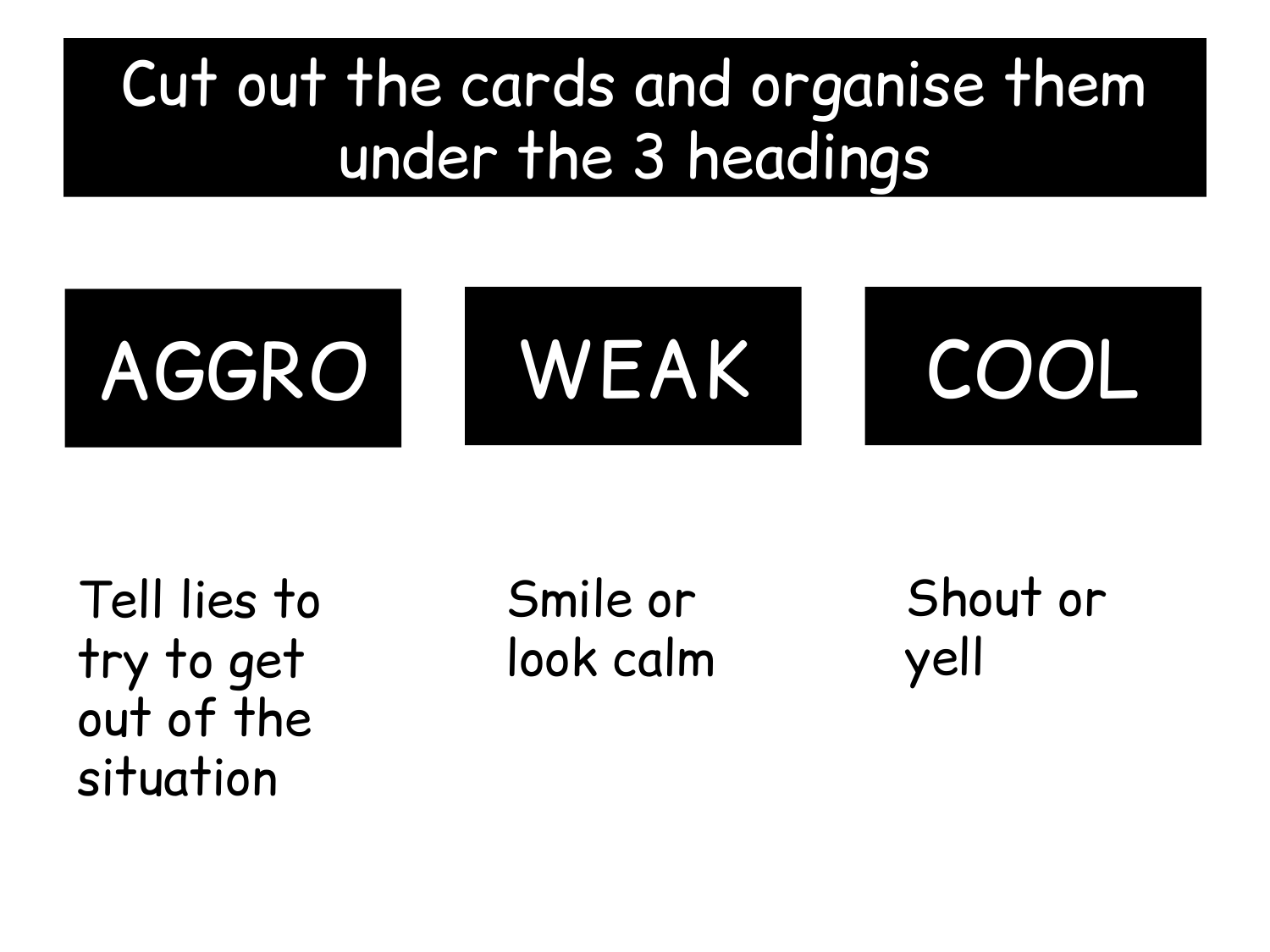

# Cut out the cards and organise them under the 3 headings
WEAK
COOL
AGGRO
Shout or  yell
Smile or look calm
Tell lies to try to get out of the situation